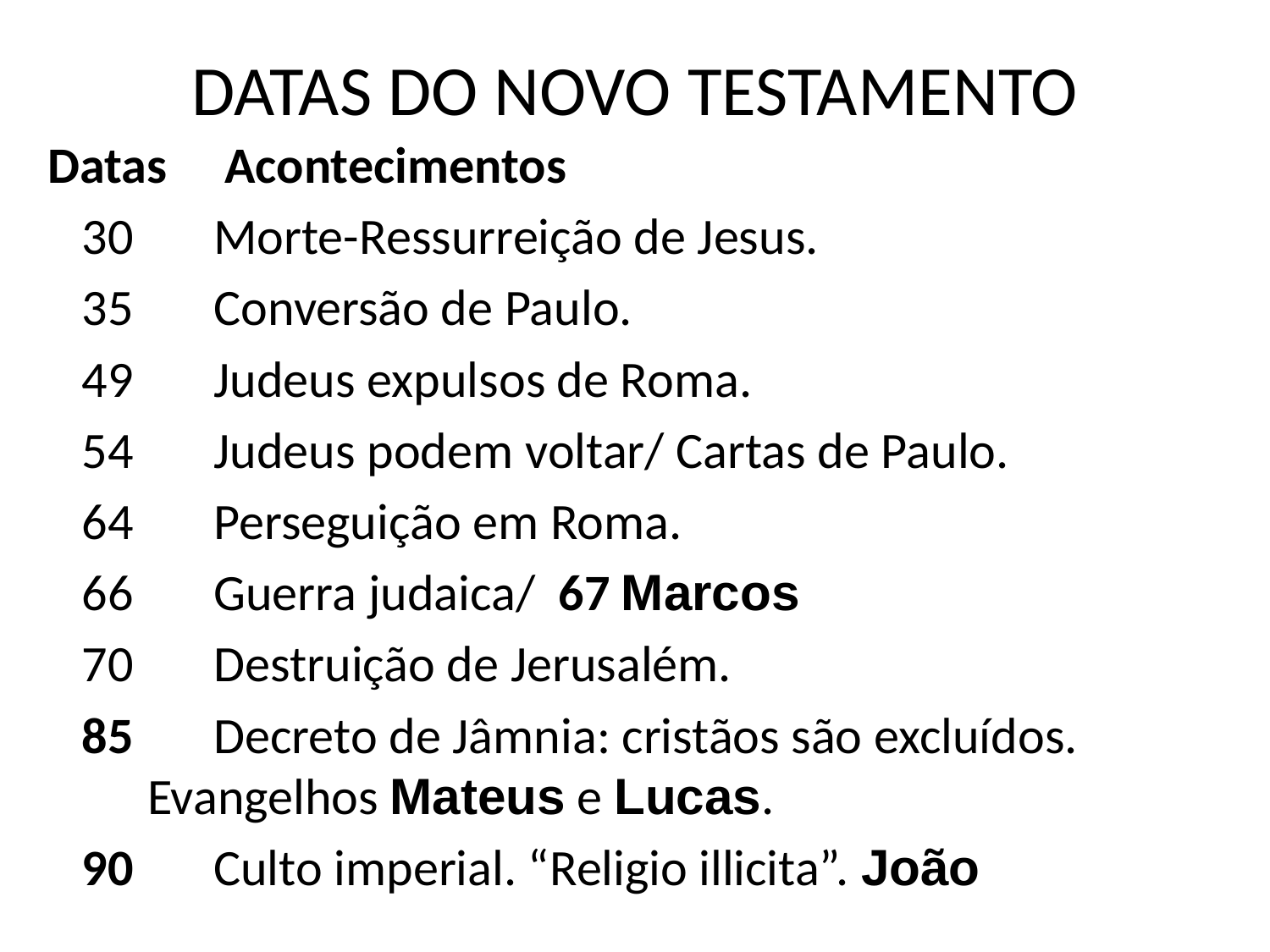

# DATAS DO NOVO TESTAMENTO
Datas     Acontecimentos
   30       Morte-Ressurreição de Jesus.
   35       Conversão de Paulo.
   49       Judeus expulsos de Roma.
   54       Judeus podem voltar/ Cartas de Paulo.
   64       Perseguição em Roma.
   66       Guerra judaica/  67 Marcos
   70       Destruição de Jerusalém.
   85       Decreto de Jâmnia: cristãos são excluídos.        	     Evangelhos Mateus e Lucas.
   90       Culto imperial. “Religio illicita”. João